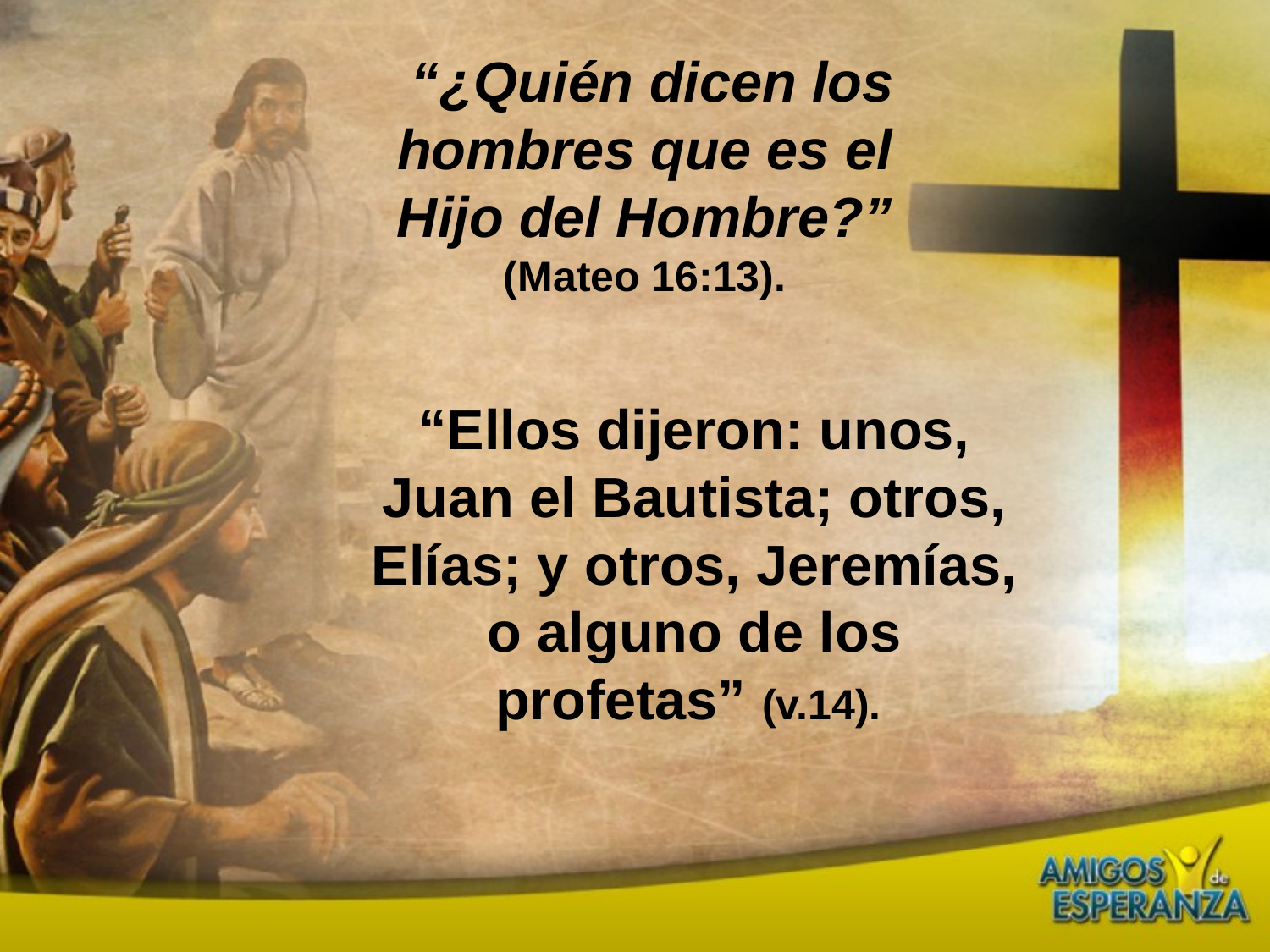

“¿Quién dicen los hombres que es el Hijo del Hombre?” (Mateo 16:13).
“Ellos dijeron: unos, Juan el Bautista; otros, Elías; y otros, Jeremías, o alguno de los profetas” (v.14).